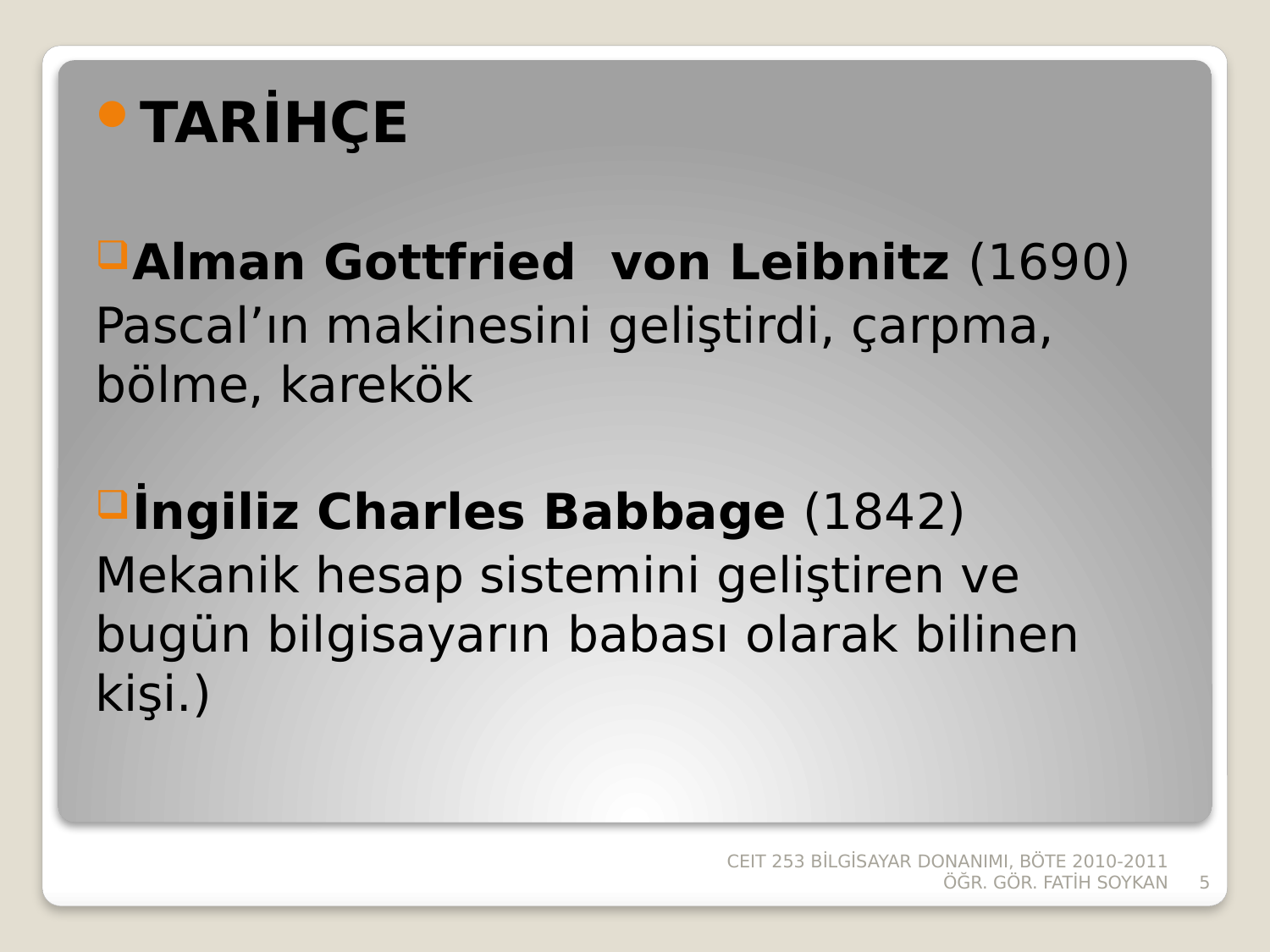

TARİHÇE

Alman Gottfried  von Leibnitz (1690)
Pascal’ın makinesini geliştirdi, çarpma, bölme, karekök

İngiliz Charles Babbage (1842)
Mekanik hesap sistemini geliştiren ve        bugün bilgisayarın babası olarak bilinen kişi.)

CEIT 253 BİLGİSAYAR DONANIMI, BÖTE 2010-2011 ÖĞR. GÖR. FATİH SOYKAN
5